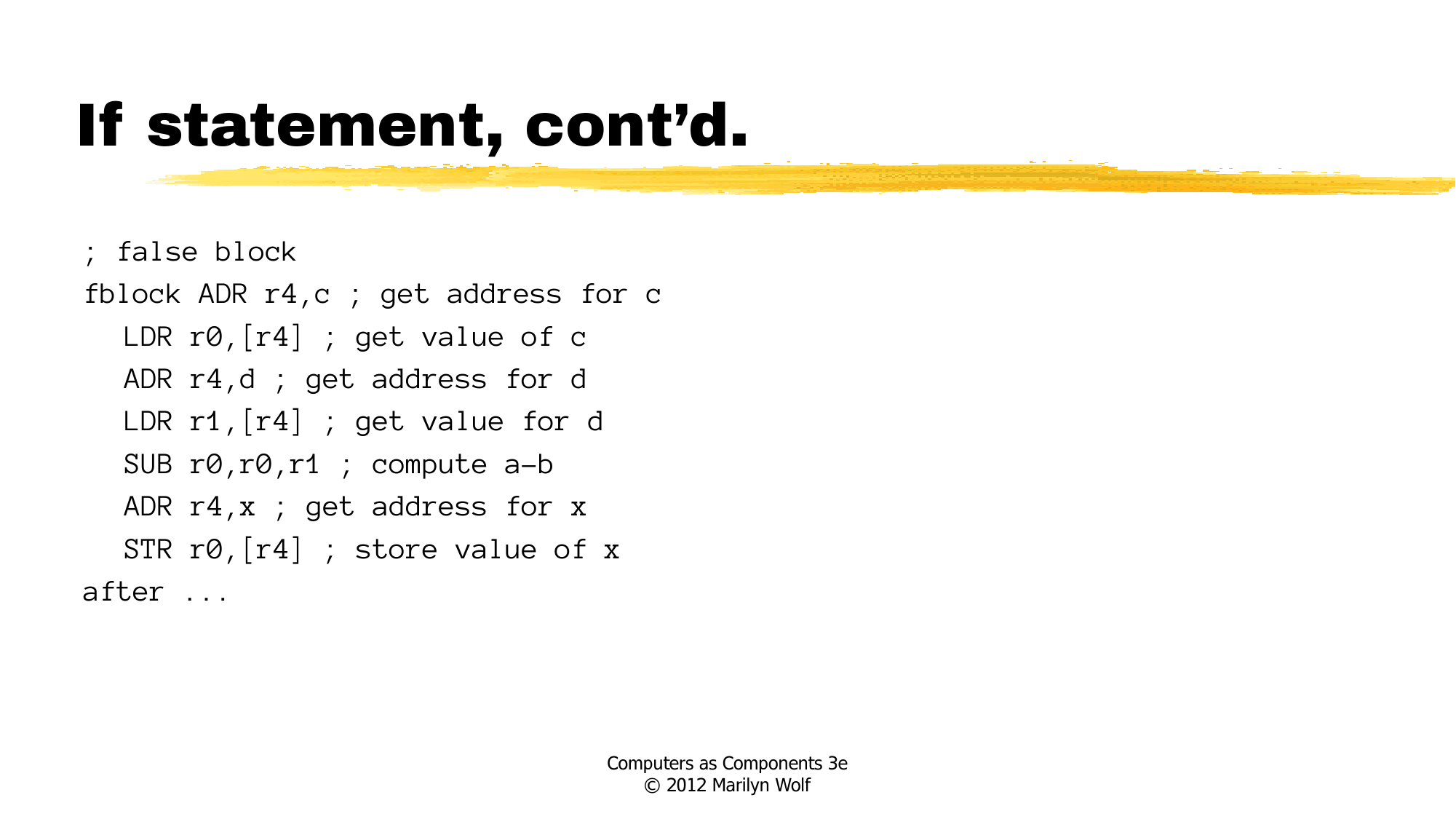

# If statement, cont’d.
; false block
fblock ADR r4,c ; get address for c
	LDR r0,[r4] ; get value of c
	ADR r4,d ; get address for d
	LDR r1,[r4] ; get value for d
	SUB r0,r0,r1 ; compute a-b
	ADR r4,x ; get address for x
	STR r0,[r4] ; store value of x
after ...